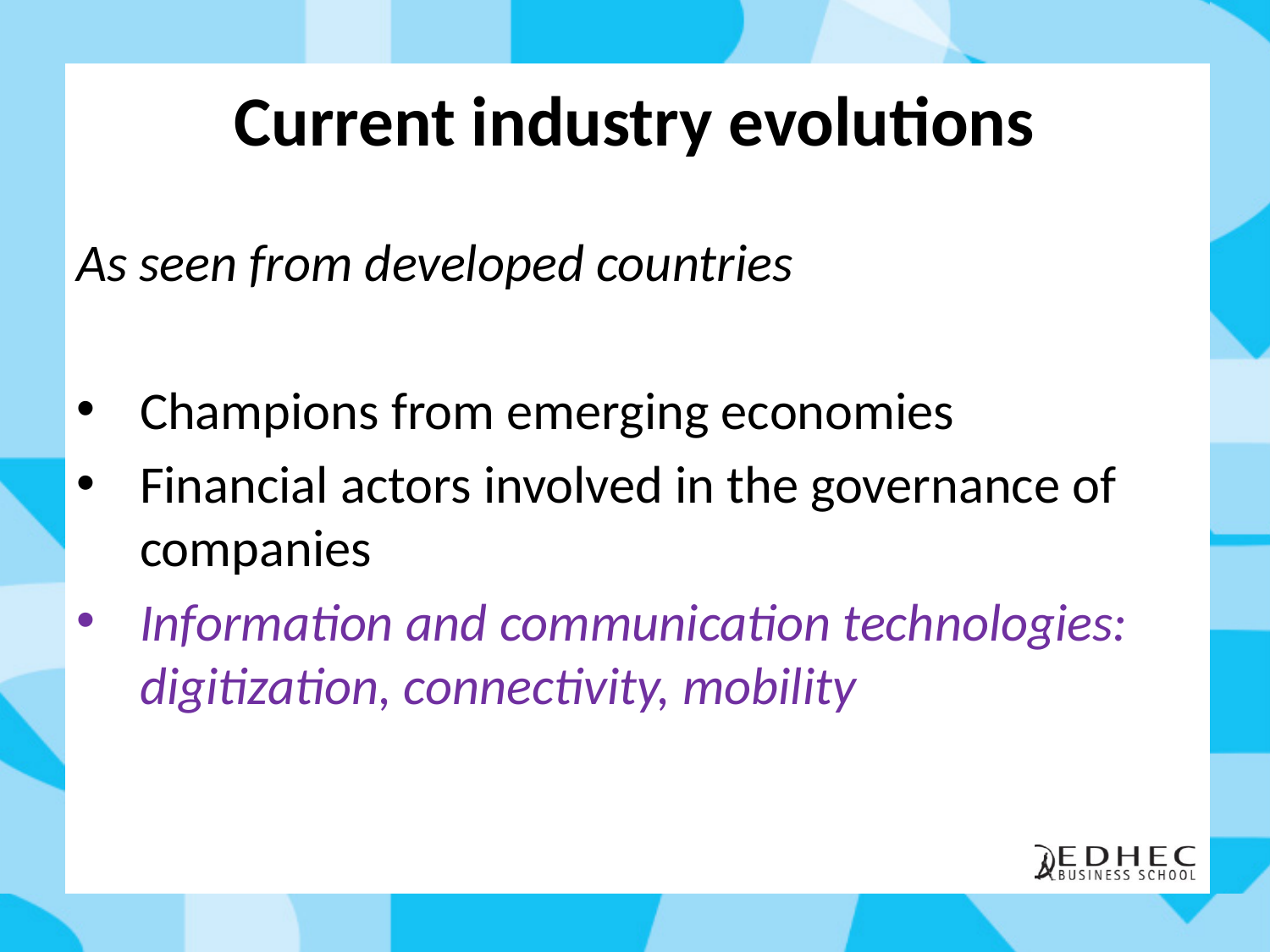

# Current industry evolutions
As seen from developed countries

Champions from emerging economies
Financial actors involved in the governance of companies
Information and communication technologies: digitization, connectivity, mobility